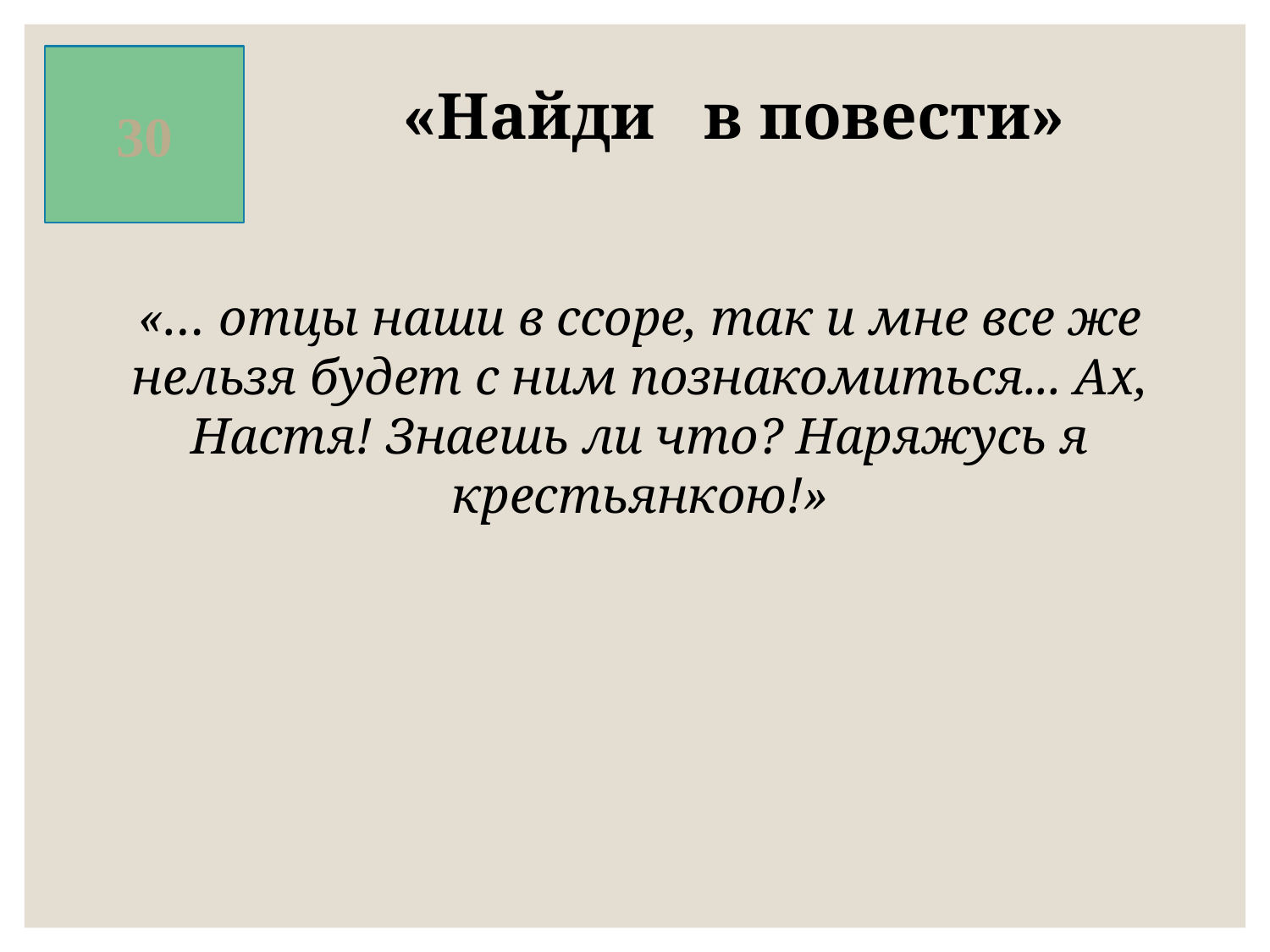

30
«Найди   в повести»
«… отцы наши в ссоре, так и мне все же нельзя будет с ним познакомиться... Ах, Настя! Знаешь ли что? Наряжусь я крестьянкою!»